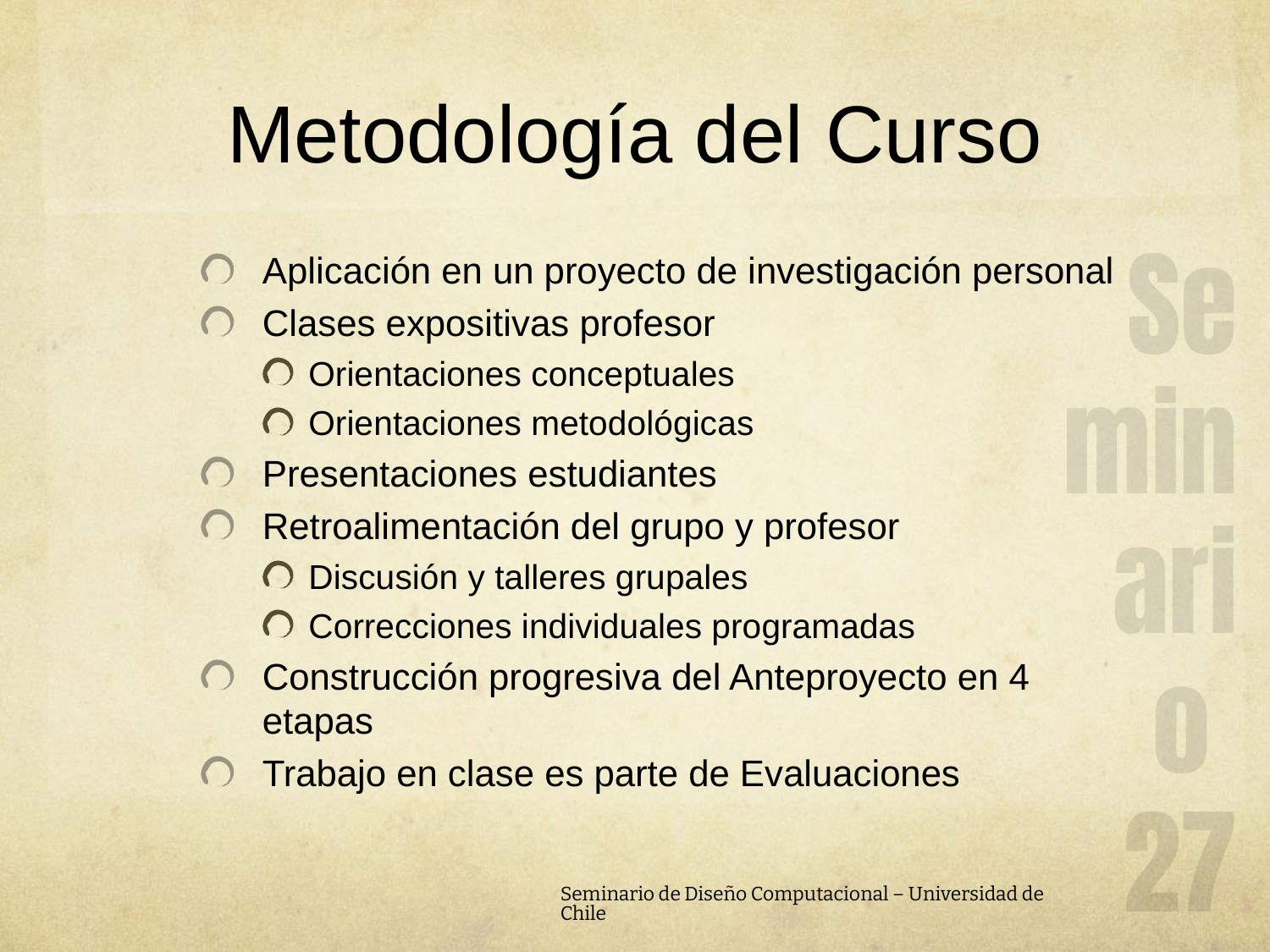

# Metodología del Curso
 Seminario 27
Aplicación en un proyecto de investigación personal
Clases expositivas profesor
Orientaciones conceptuales
Orientaciones metodológicas
Presentaciones estudiantes
Retroalimentación del grupo y profesor
Discusión y talleres grupales
Correcciones individuales programadas
Construcción progresiva del Anteproyecto en 4 etapas
Trabajo en clase es parte de Evaluaciones
Seminario de Diseño Computacional – Universidad de Chile